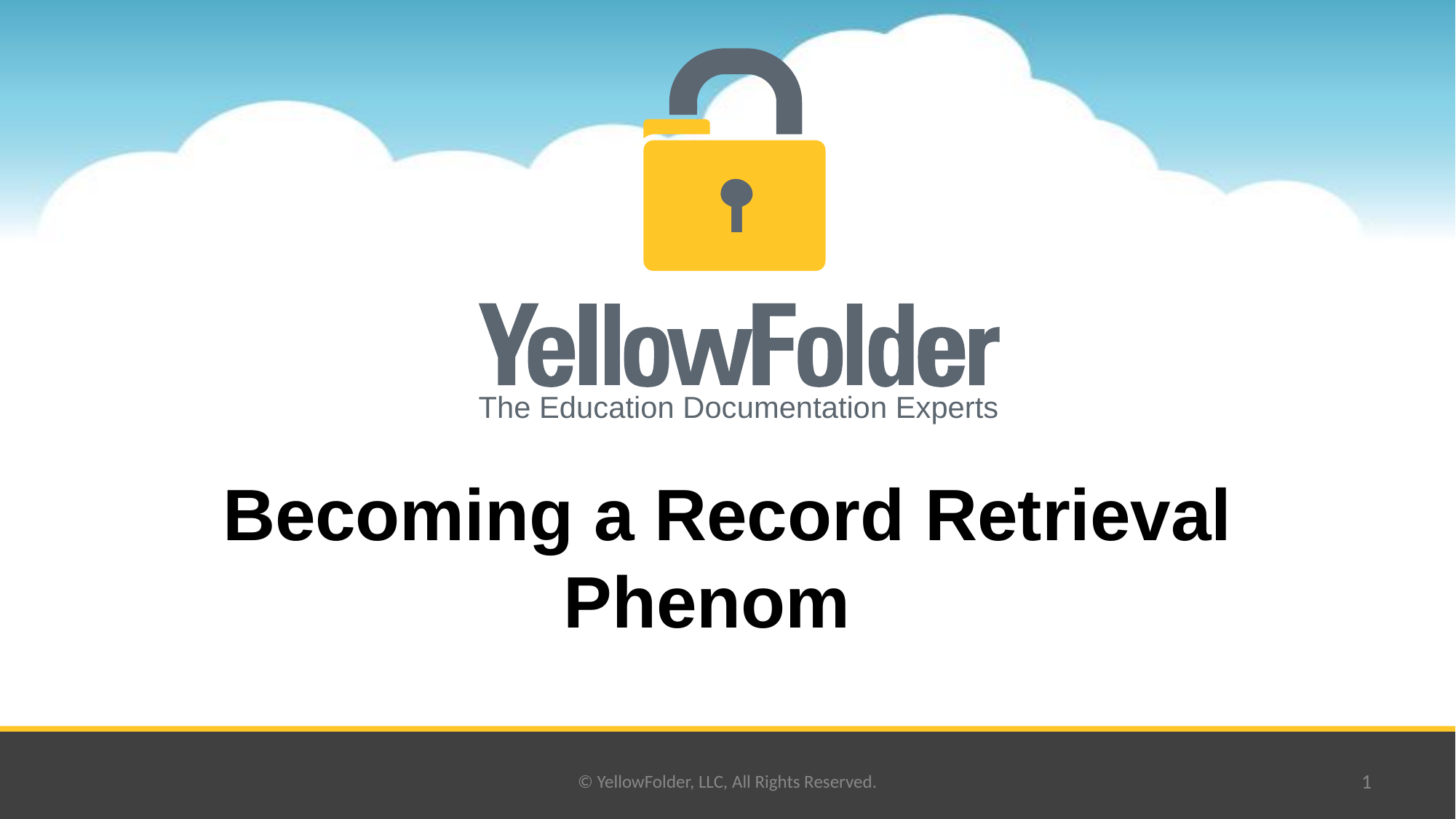

# Becoming a Record Retrieval Phenom
© YellowFolder, LLC, All Rights Reserved.
1